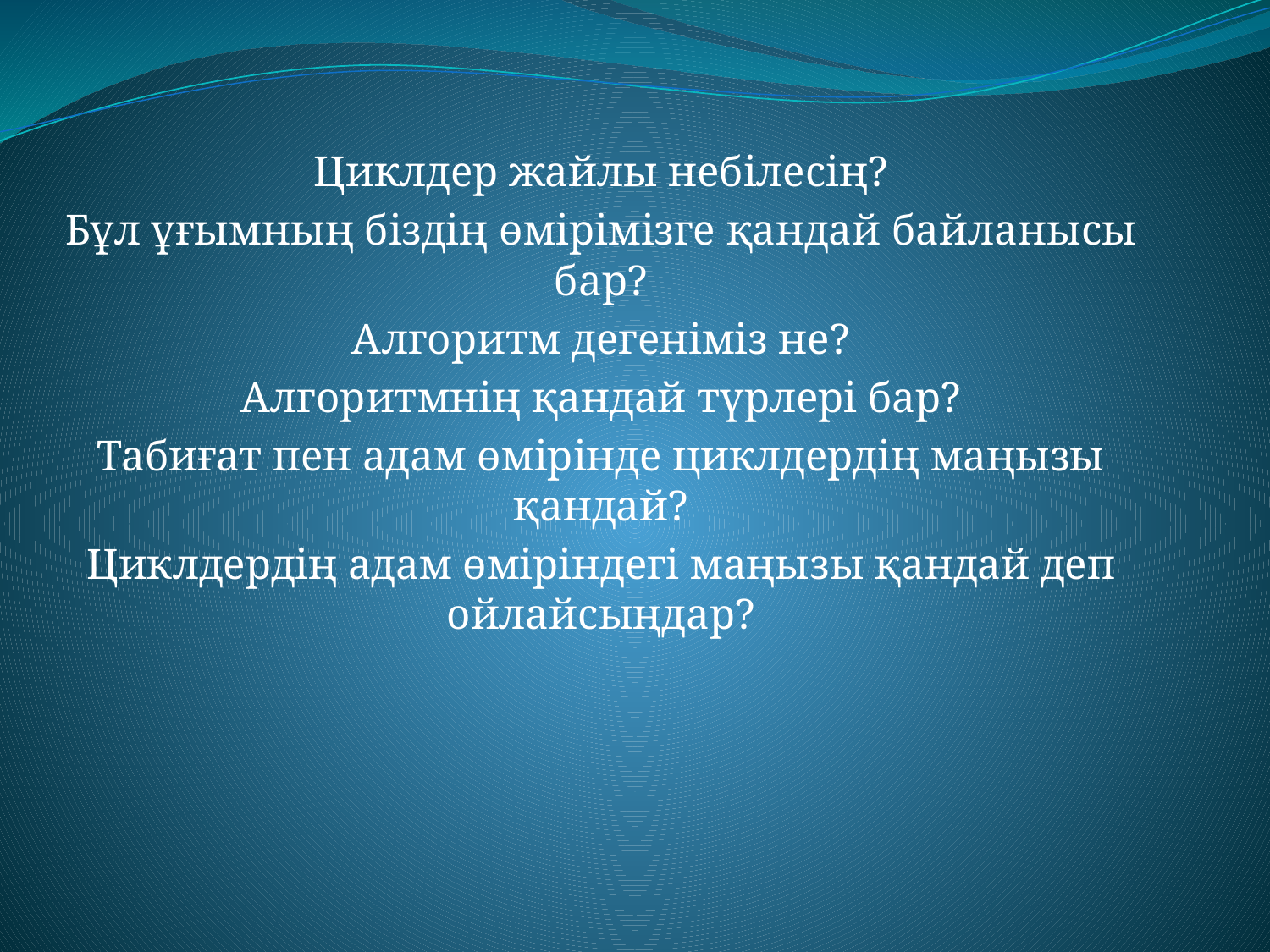

Циклдер жайлы небілесің?
Бұл ұғымның біздің өмірімізге қандай байланысы бар?
Алгоритм дегеніміз не?
Алгоритмнің қандай түрлері бар?
Табиғат пен адам өмірінде циклдердің маңызы қандай?
Циклдердің адам өміріндегі маңызы қандай деп ойлайсыңдар?